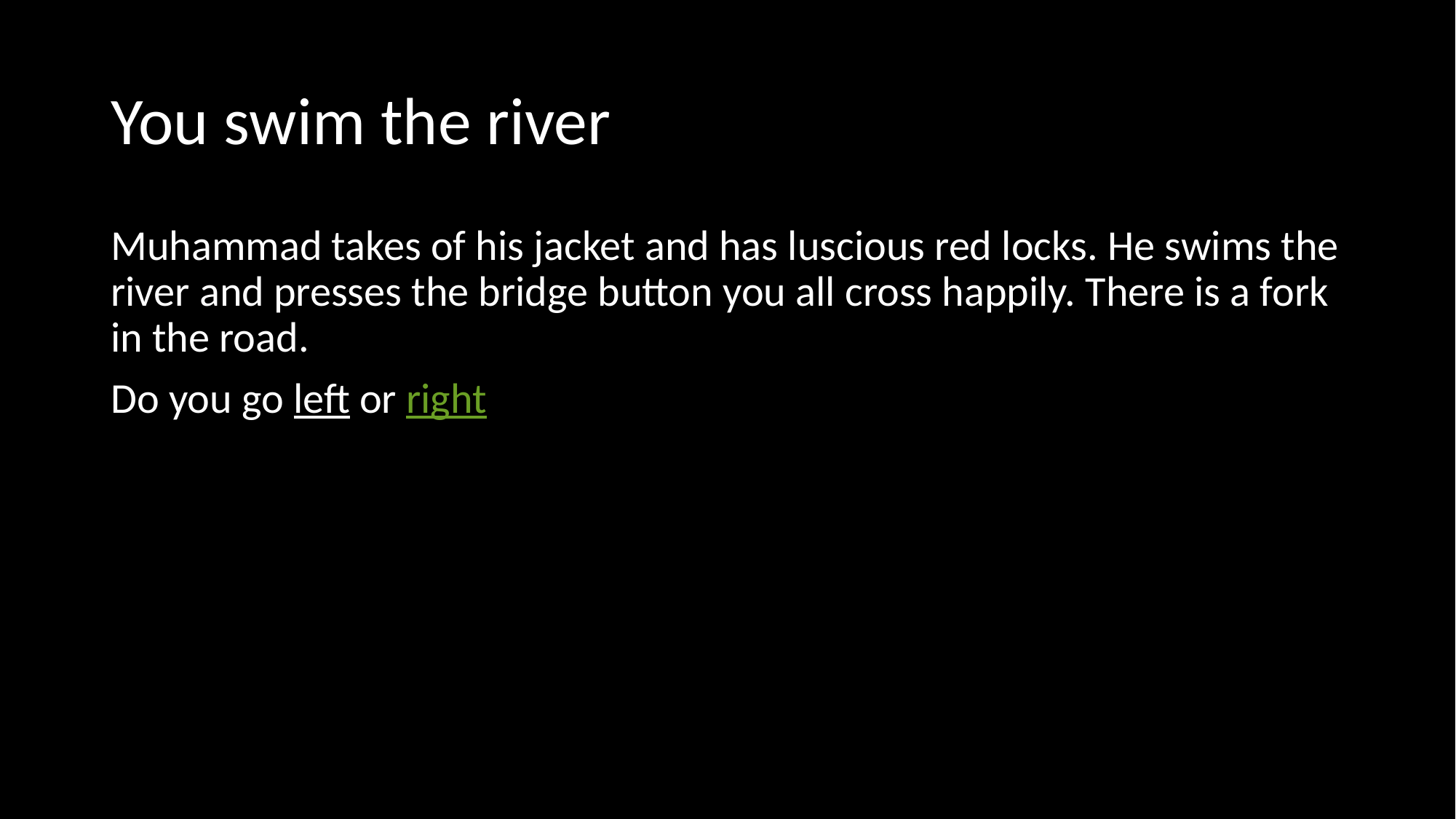

# You swim the river
Muhammad takes of his jacket and has luscious red locks. He swims the river and presses the bridge button you all cross happily. There is a fork in the road.
Do you go left or right